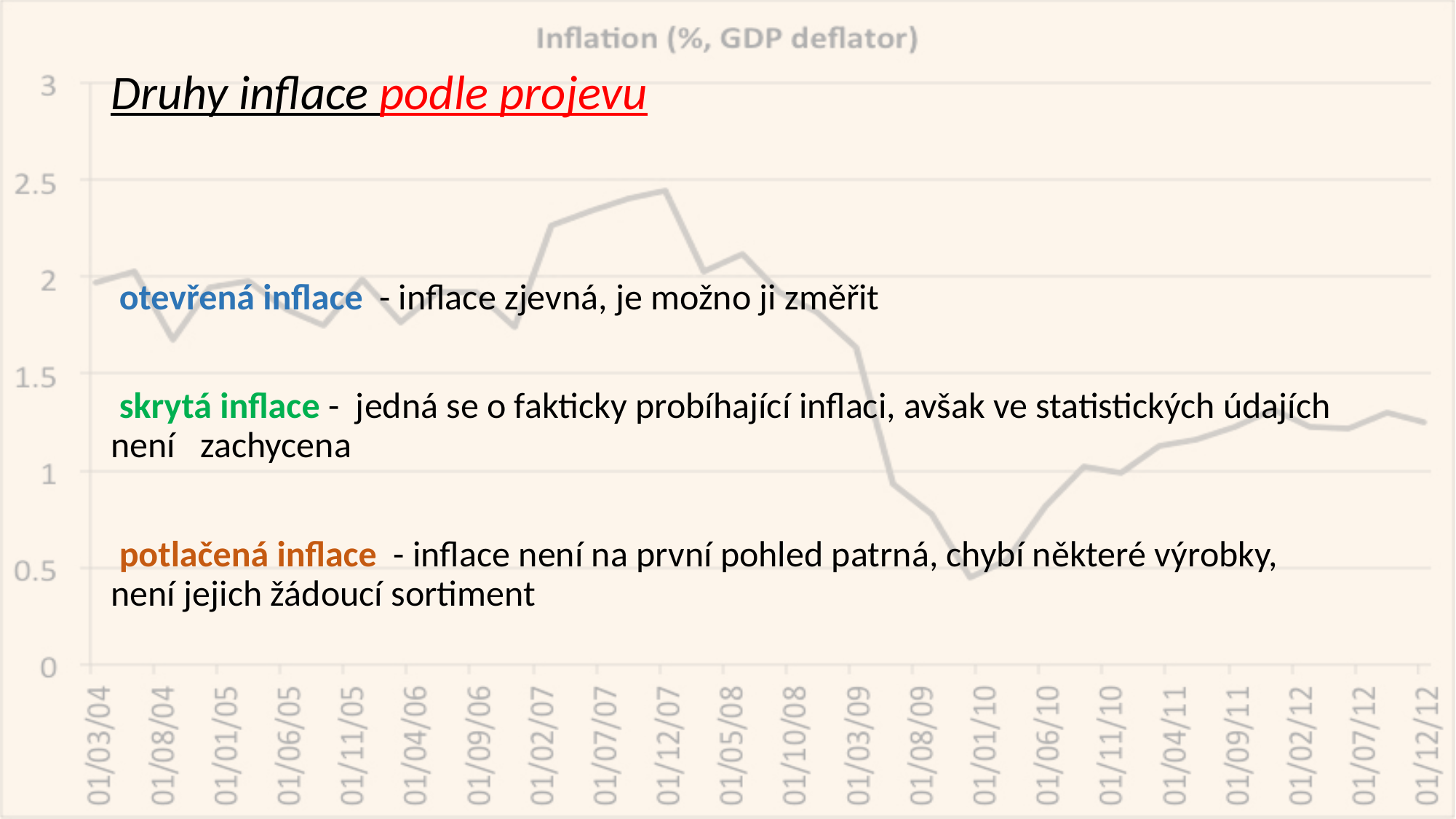

# Druhy inflace podle projevu

 otevřená inflace  - inflace zjevná, je možno ji změřit

 skrytá inflace -  jedná se o fakticky probíhající inflaci, avšak ve statistických údajích není   zachycena

 potlačená inflace  - inflace není na první pohled patrná, chybí některé výrobky, není jejich žádoucí sortiment